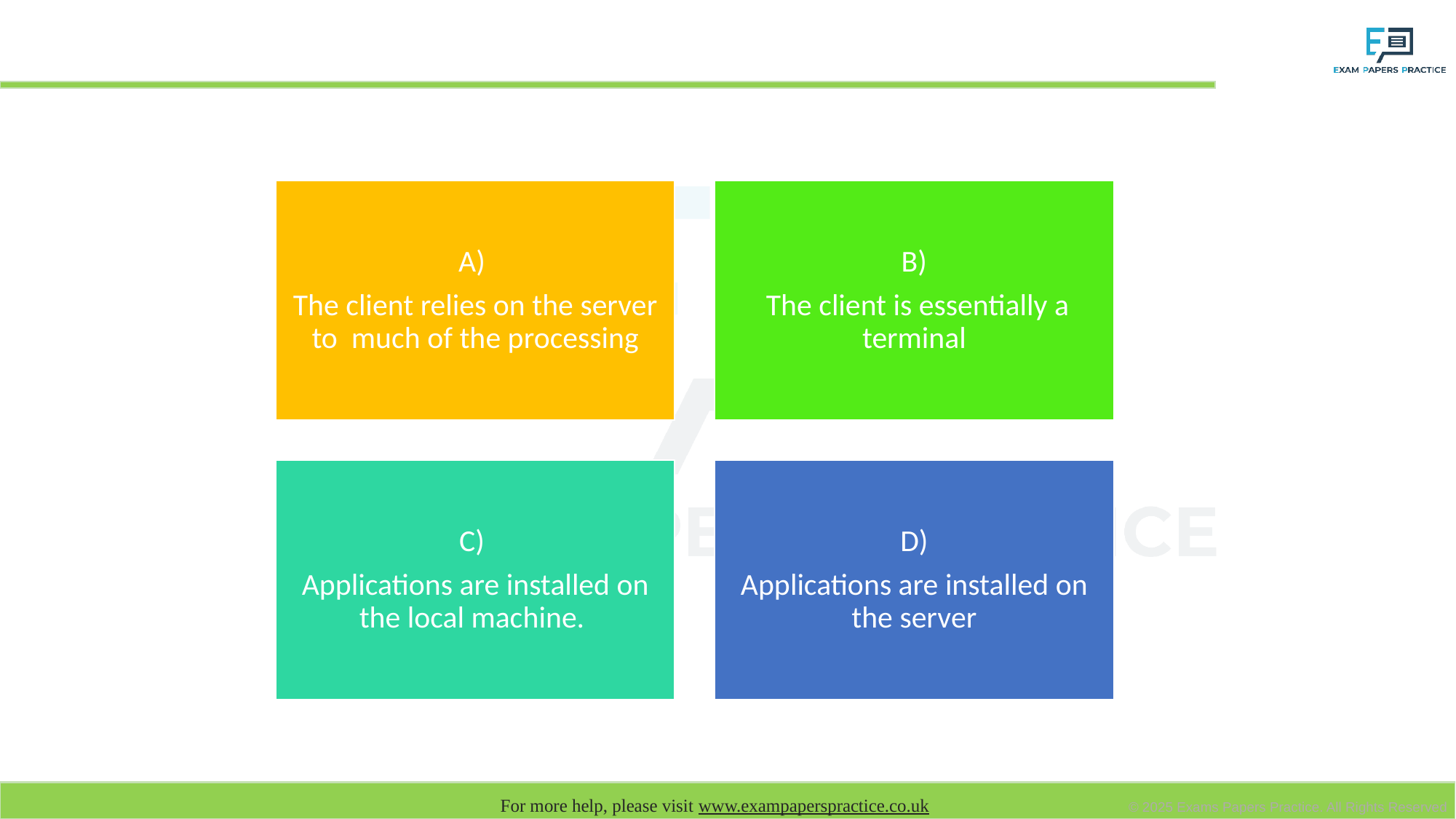

# Which statement refers to a thick client set up?
A)
The client relies on the server to  much of the processing
B)
 The client is essentially a terminal
C)
Applications are installed on the local machine.
D)
Applications are installed on the server